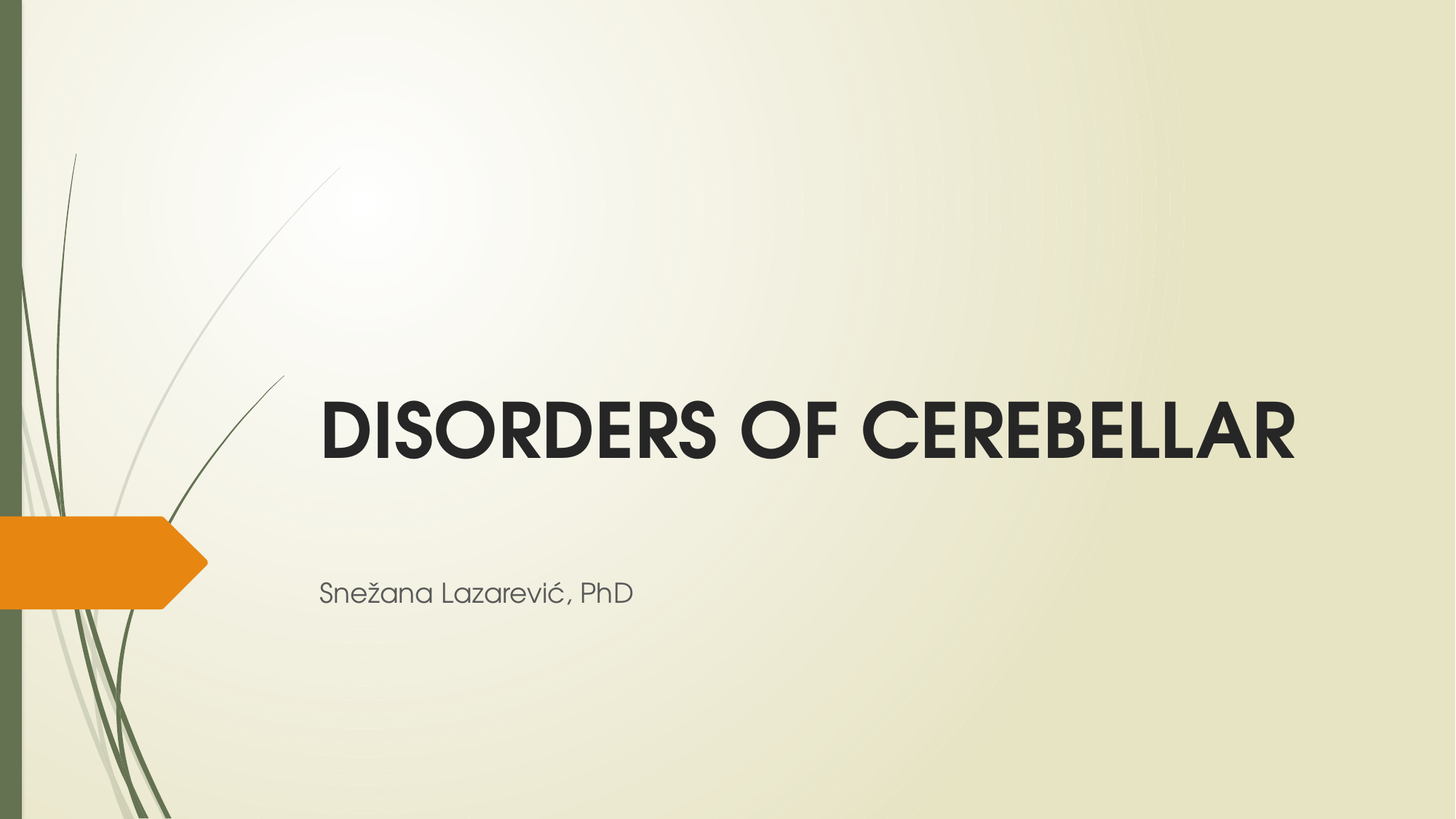

# DISORDERS OF CEREBELLAR
Snežana Lazarević, PhD